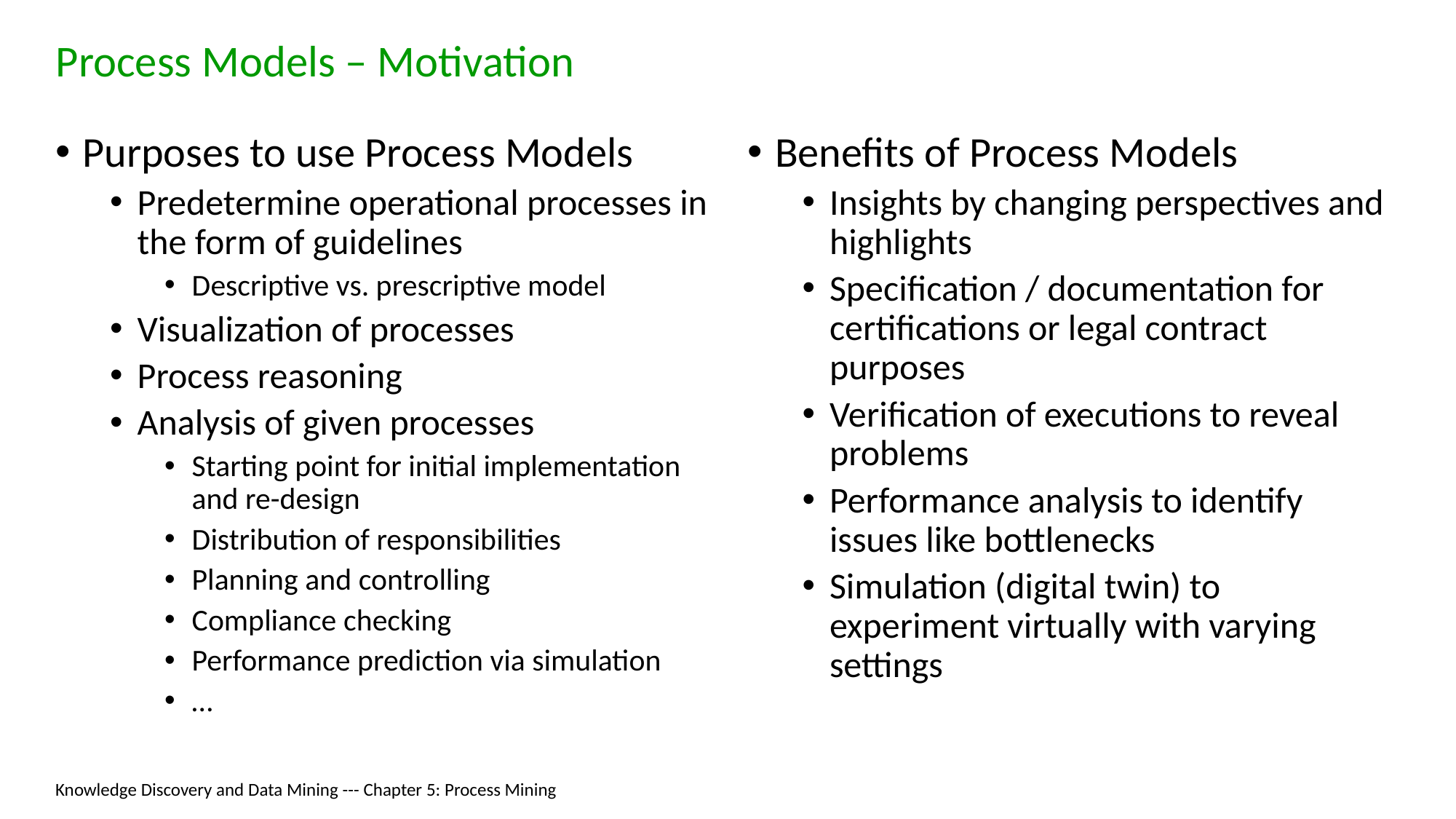

# Process Models – Motivation
Purposes to use Process Models
Predetermine operational processes in the form of guidelines
Descriptive vs. prescriptive model
Visualization of processes
Process reasoning
Analysis of given processes
Starting point for initial implementation and re-design
Distribution of responsibilities
Planning and controlling
Compliance checking
Performance prediction via simulation
…
Benefits of Process Models
Insights by changing perspectives and highlights
Specification / documentation for certifications or legal contract purposes
Verification of executions to reveal problems
Performance analysis to identify issues like bottlenecks
Simulation (digital twin) to experiment virtually with varying settings
Knowledge Discovery and Data Mining --- Chapter 5: Process Mining
23